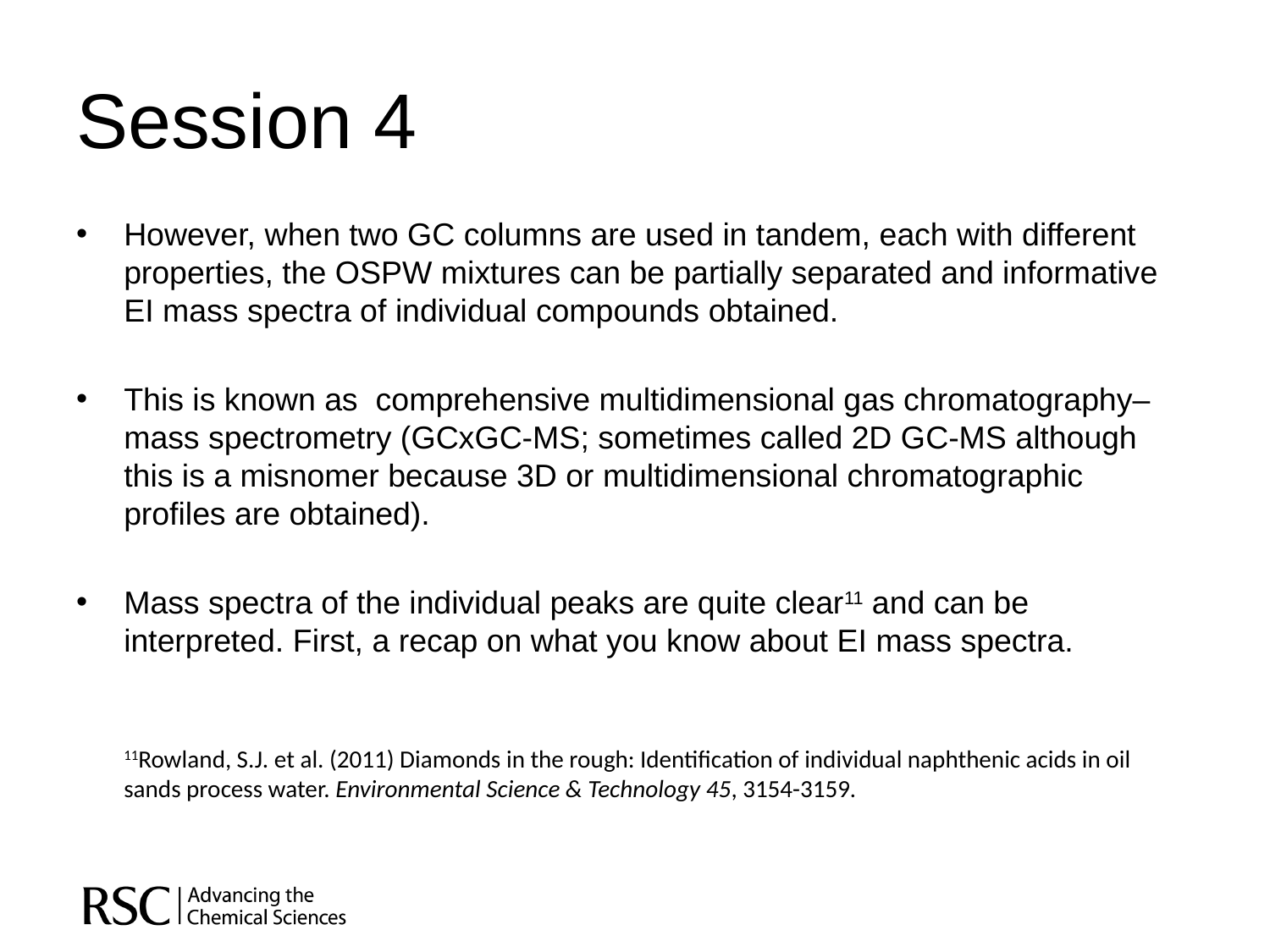

# Session 4
However, when two GC columns are used in tandem, each with different properties, the OSPW mixtures can be partially separated and informative EI mass spectra of individual compounds obtained.

This is known as  comprehensive multidimensional gas chromatography–mass spectrometry (GCxGC-MS; sometimes called 2D GC-MS although this is a misnomer because 3D or multidimensional chromatographic profiles are obtained).

Mass spectra of the individual peaks are quite clear11 and can be interpreted. First, a recap on what you know about EI mass spectra.

	11Rowland, S.J. et al. (2011) Diamonds in the rough: Identification of individual naphthenic acids in oil sands process water. Environmental Science & Technology 45, 3154-3159.